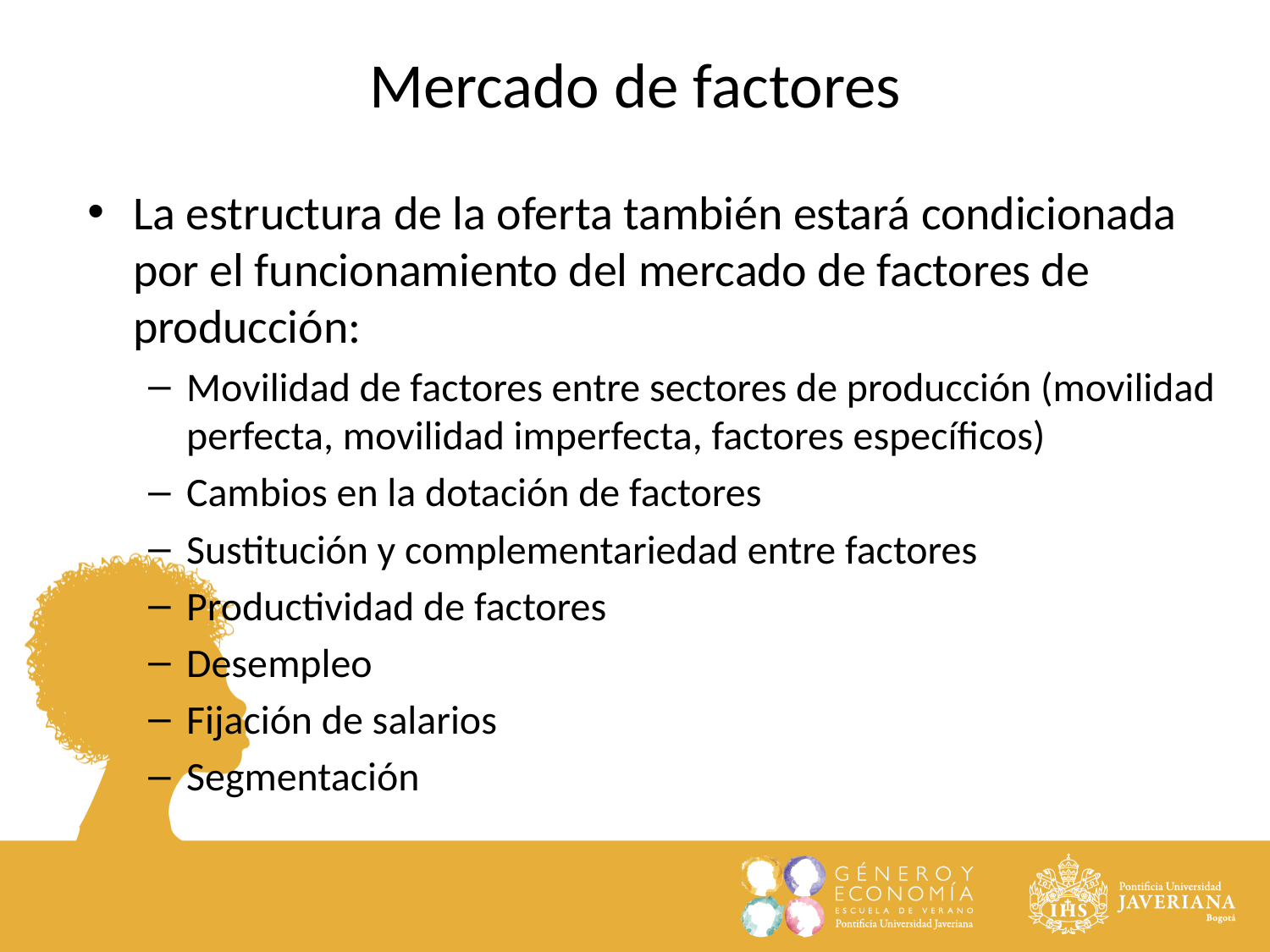

Mercado de factores
La estructura de la oferta también estará condicionada por el funcionamiento del mercado de factores de producción:
Movilidad de factores entre sectores de producción (movilidad perfecta, movilidad imperfecta, factores específicos)
Cambios en la dotación de factores
Sustitución y complementariedad entre factores
Productividad de factores
Desempleo
Fijación de salarios
Segmentación